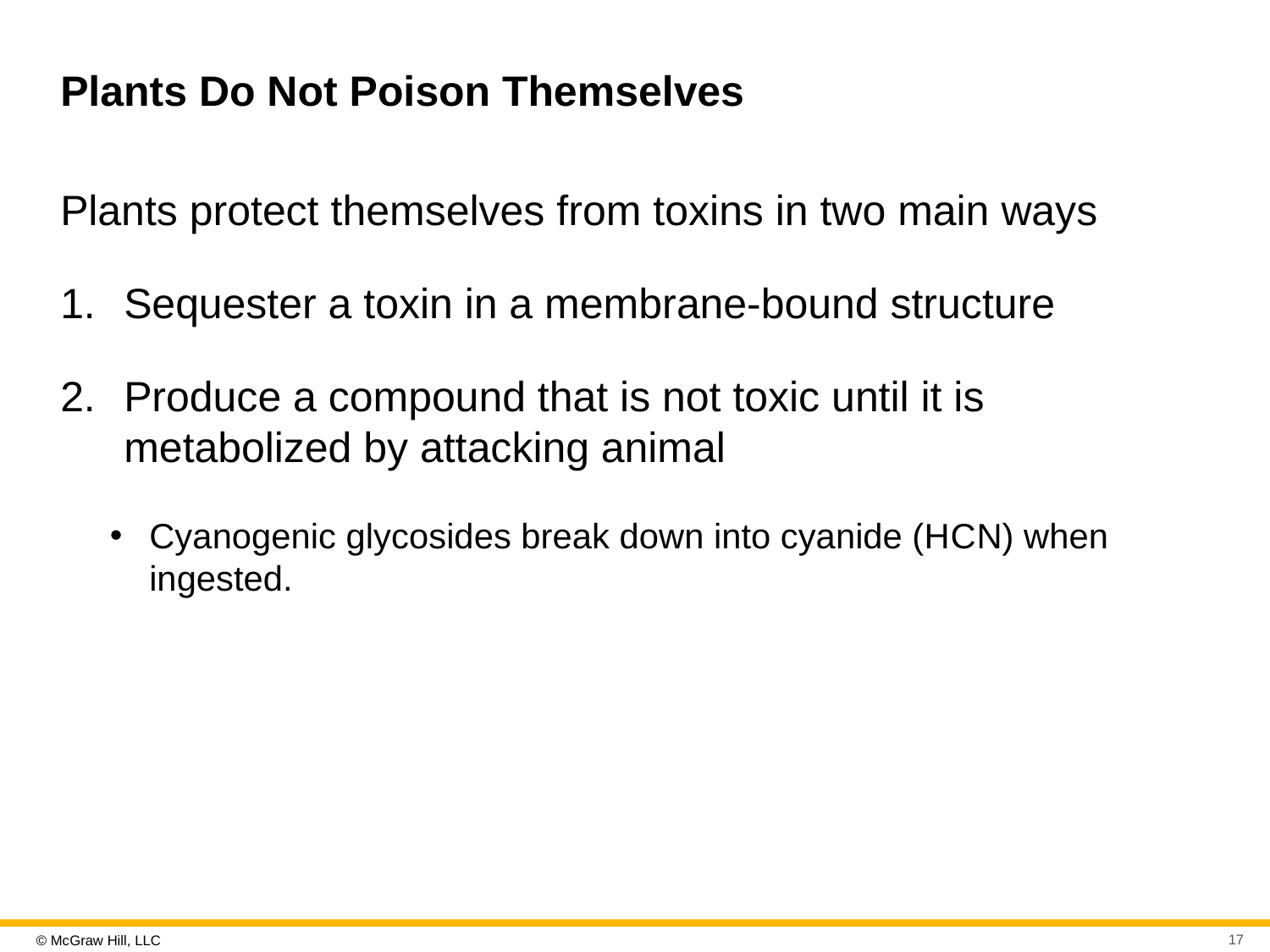

# Plants Do Not Poison Themselves
Plants protect themselves from toxins in two main ways
Sequester a toxin in a membrane-bound structure
Produce a compound that is not toxic until it is metabolized by attacking animal
Cyanogenic glycosides break down into cyanide (H C N) when ingested.
17